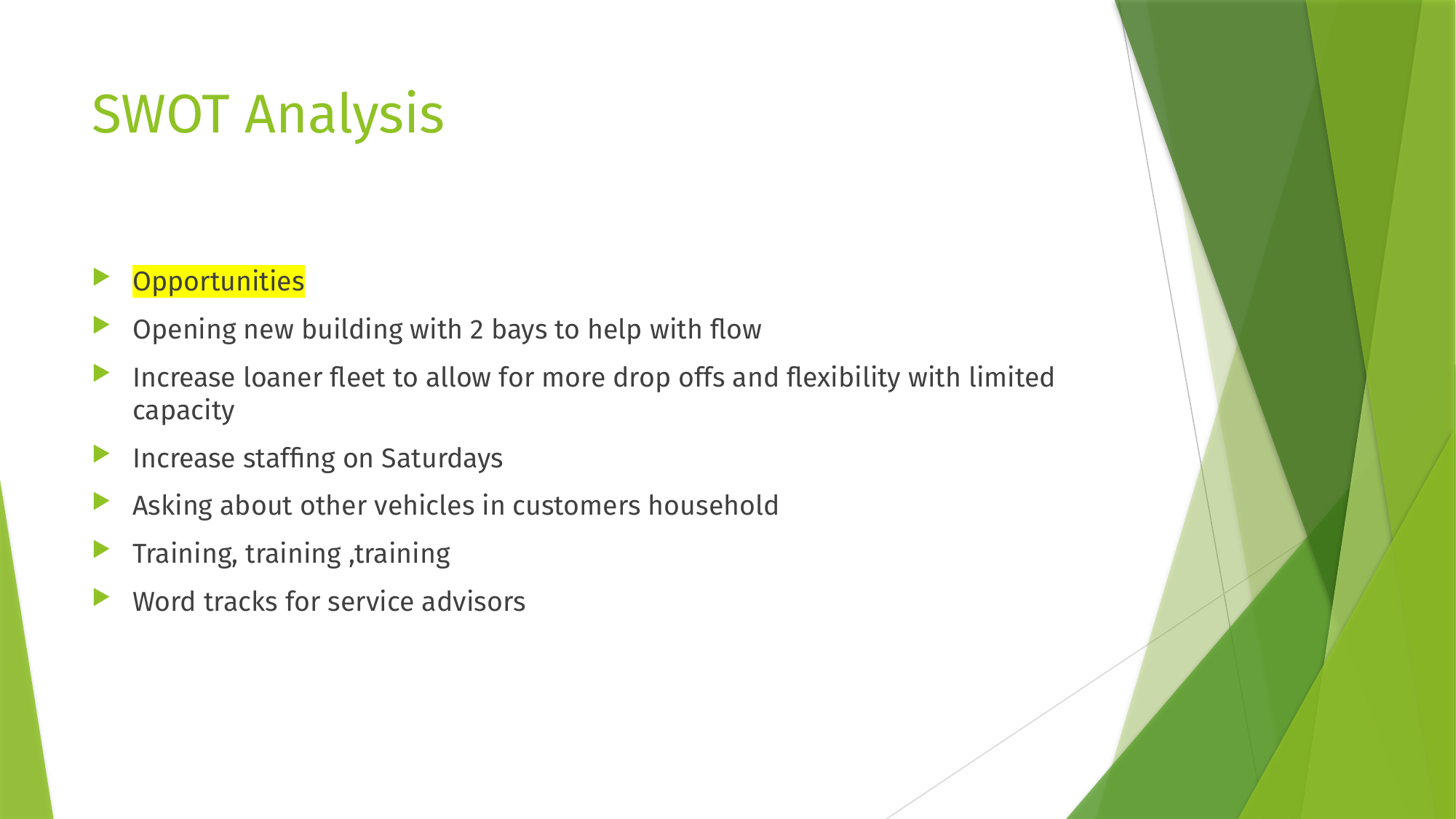

# SWOT Analysis
Opportunities
Opening new building with 2 bays to help with flow
Increase loaner fleet to allow for more drop offs and flexibility with limited capacity
Increase staffing on Saturdays
Asking about other vehicles in customers household
Training, training ,training
Word tracks for service advisors